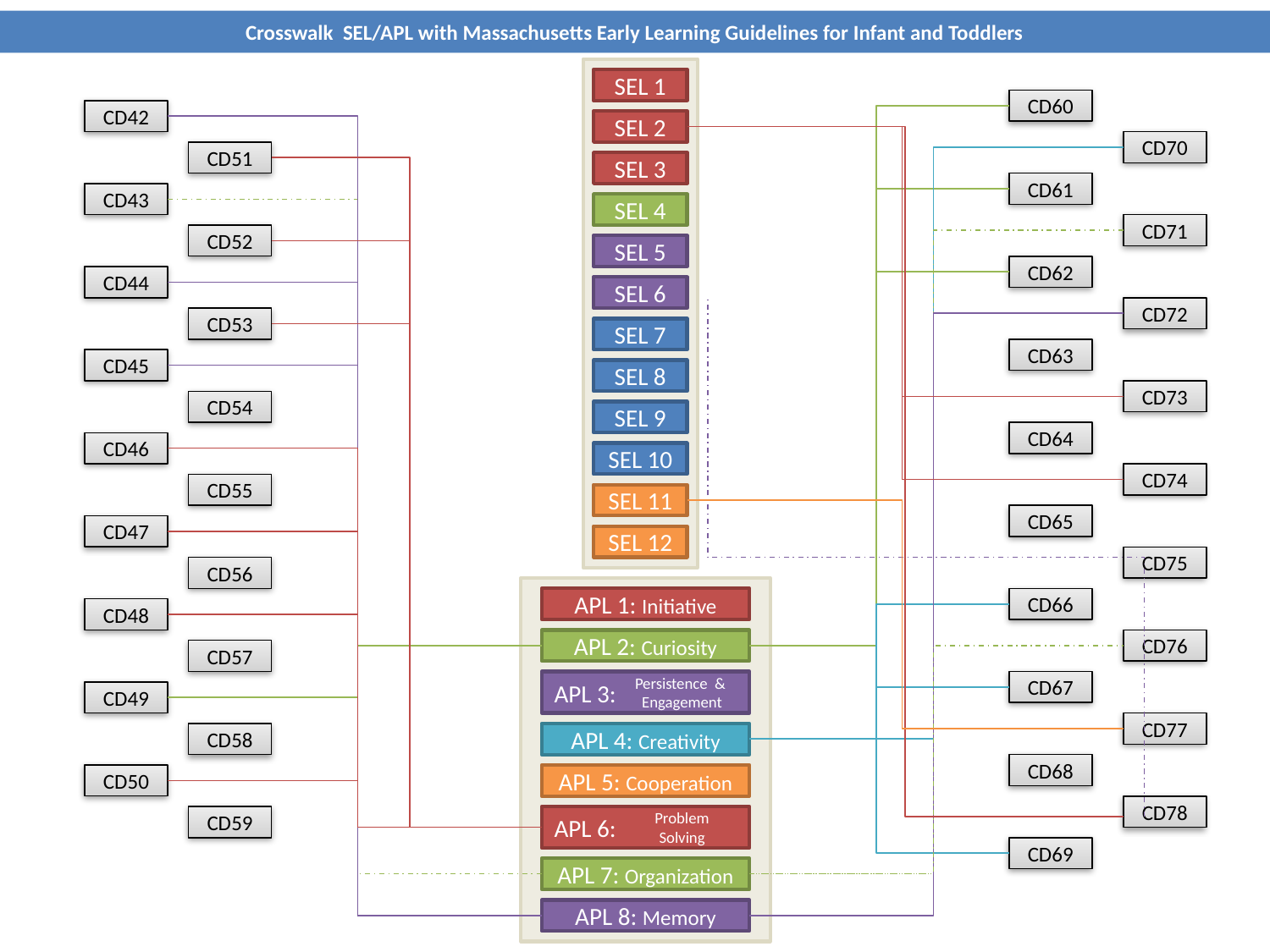

Crosswalk  SEL/APL with Massachusetts Early Learning Guidelines for Infant and Toddlers

SEL 1
SEL 2
SEL 3
SEL 4
SEL 5
SEL 6
SEL 7
SEL 8
SEL 9
SEL 10
SEL 11
SEL 12
CD60
CD42
CD70
CD51
CD61
CD43
CD71
CD52
CD62
CD44
CD72
CD53
CD63
CD45
CD73
CD54
CD64
CD46
CD74
CD55
CD65
CD47
CD75
CD56

APL 1: Initiative
APL 2: Curiosity
APL 3:

Persistence  &
Engagement
APL 4: Creativity
APL 5: Cooperation
APL 6:

Problem
Solving
APL 7: Organization
APL 8: Memory
CD66
CD48
CD76
CD57
CD67
CD49
CD77
CD58
CD68
CD50
CD78
CD59

CD69